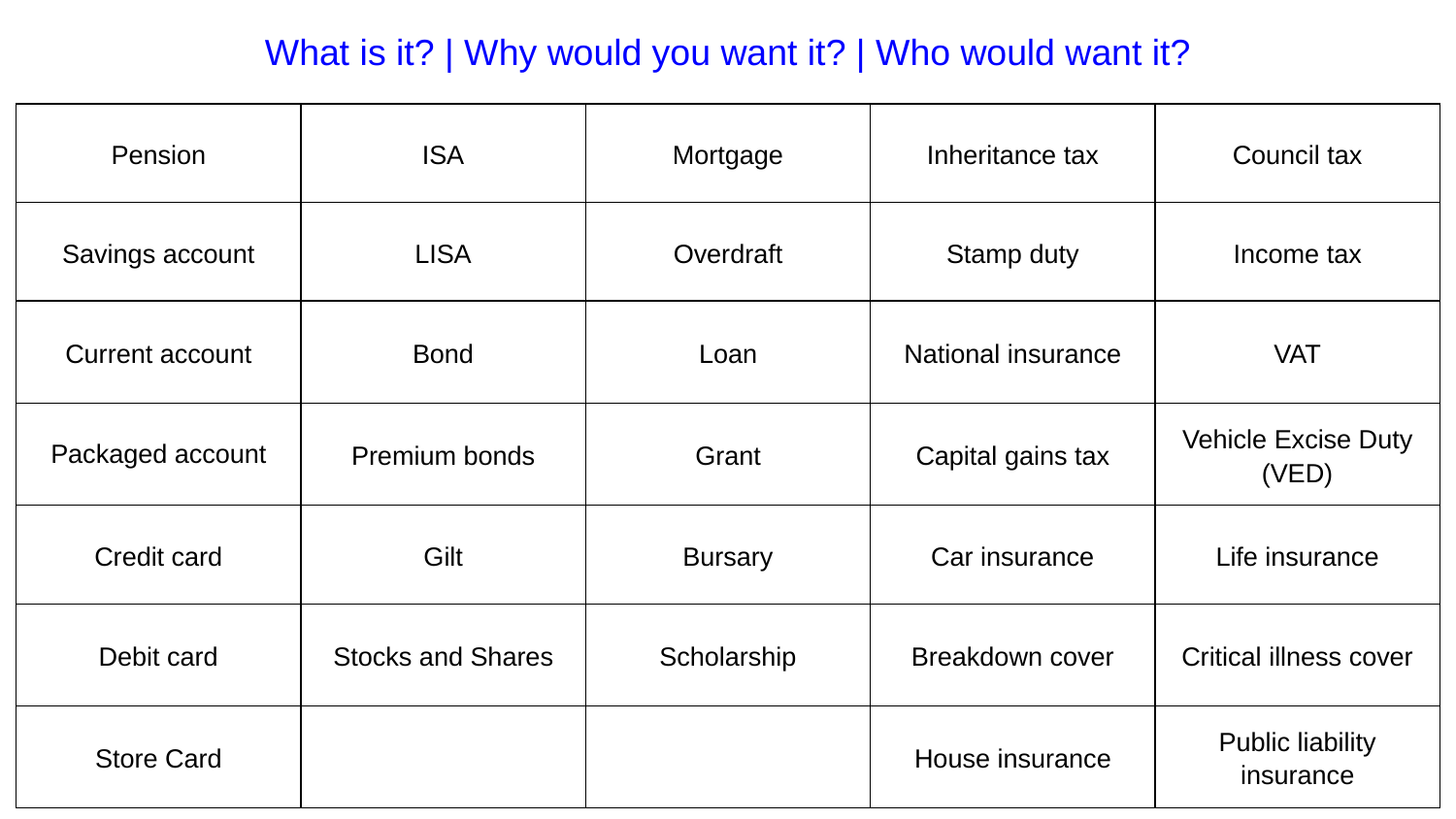

What is it? | Why would you want it? | Who would want it?

| Pension | ISA | Mortgage | Inheritance tax | Council tax |
| --- | --- | --- | --- | --- |
| Savings account | LISA | Overdraft | Stamp duty | Income tax |
| Current account | Bond | Loan | National insurance | VAT |
| Packaged account | Premium bonds | Grant | Capital gains tax | Vehicle Excise Duty (VED) |
| Credit card | Gilt | Bursary | Car insurance | Life insurance |
| Debit card | Stocks and Shares | Scholarship | Breakdown cover | Critical illness cover |
| Store Card |  |  | House insurance | Public liability insurance |